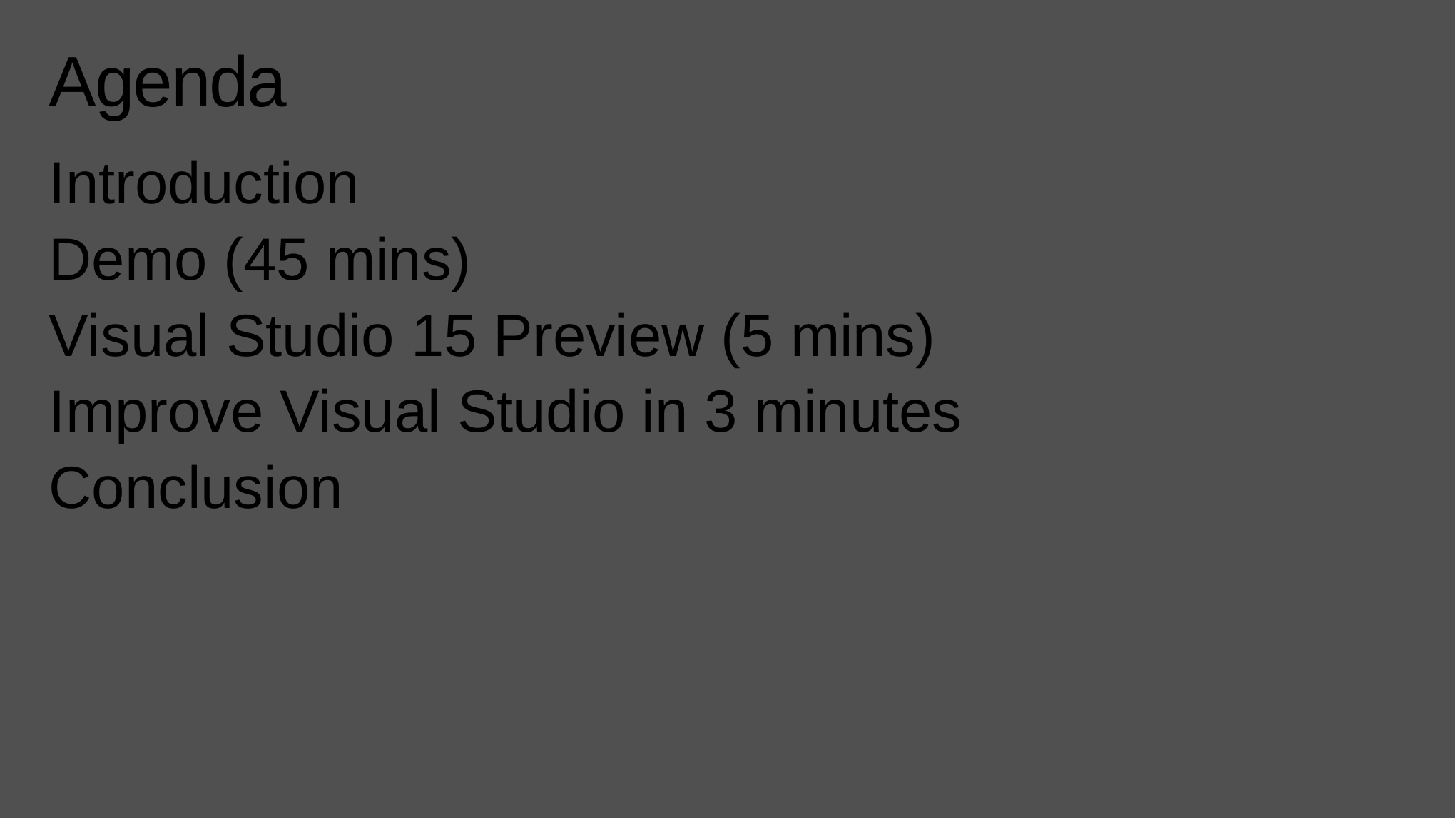

# Agenda
Introduction
Demo (45 mins)
Visual Studio 15 Preview (5 mins)
Improve Visual Studio in 3 minutes
Conclusion